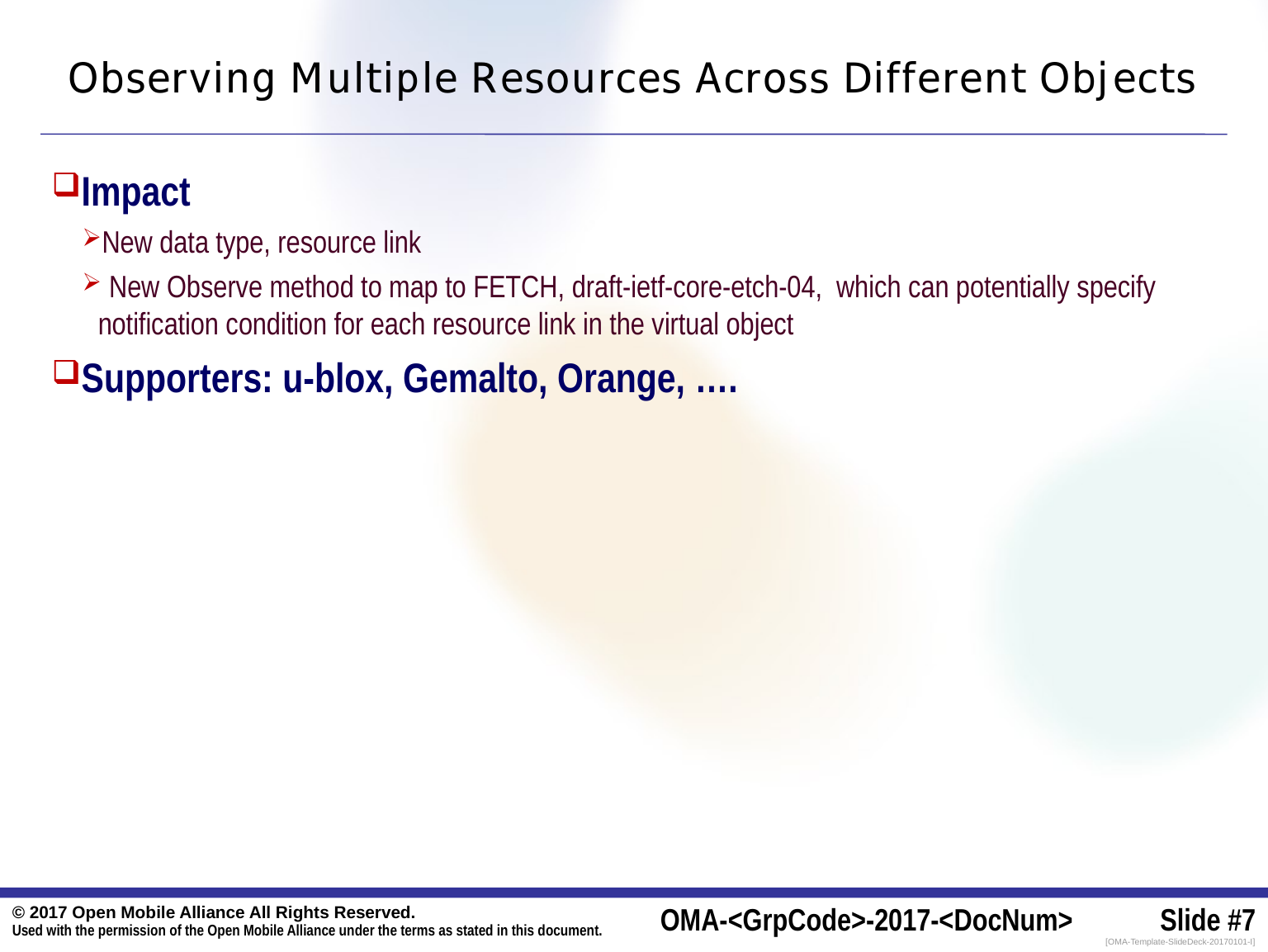

# Observing Multiple Resources Across Different Objects
Impact
New data type, resource link
 New Observe method to map to FETCH, draft-ietf-core-etch-04,  which can potentially specify notification condition for each resource link in the virtual object
Supporters: u-blox, Gemalto, Orange, ….